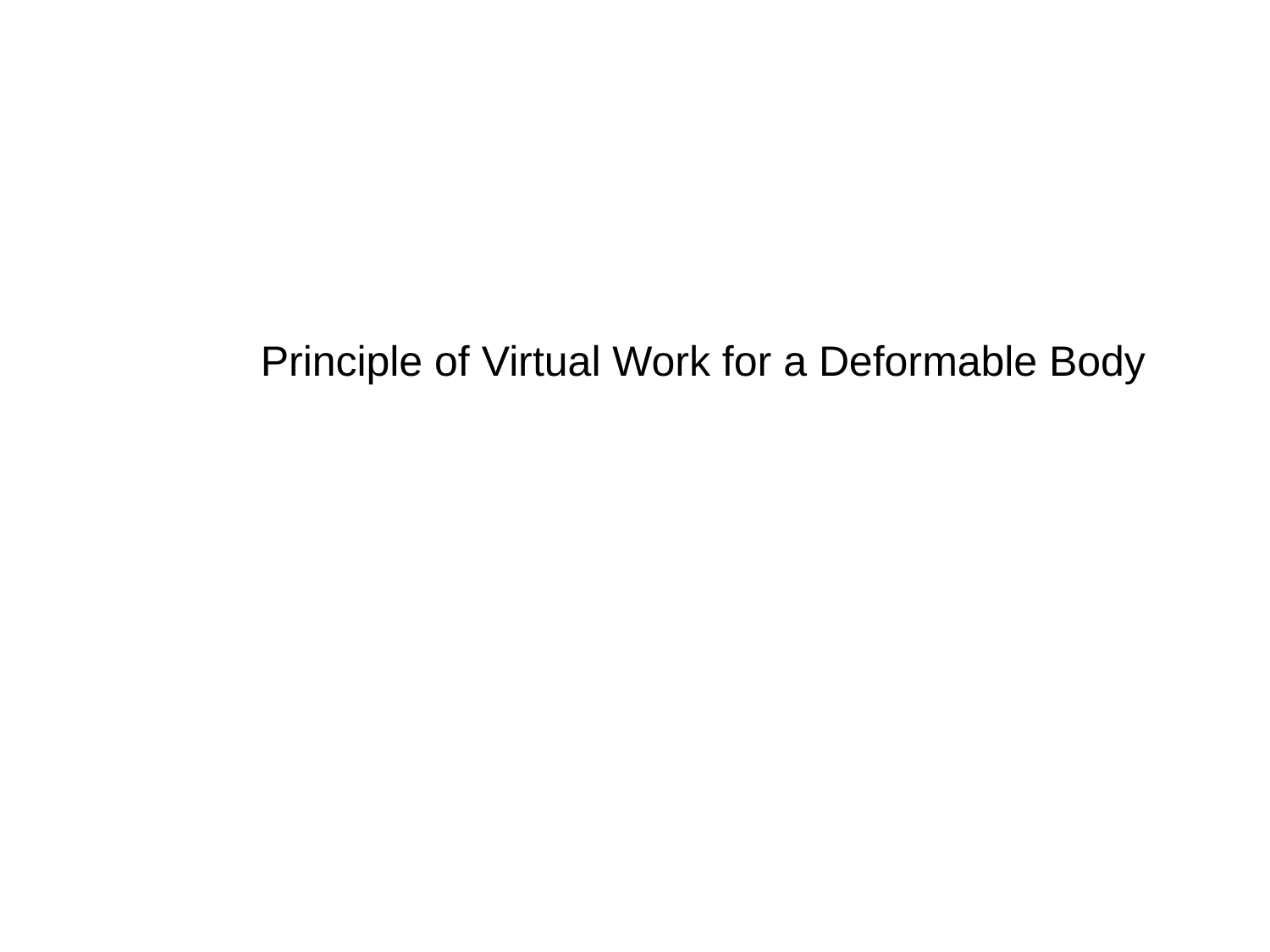

Principle of Virtual Work for a Deformable Body